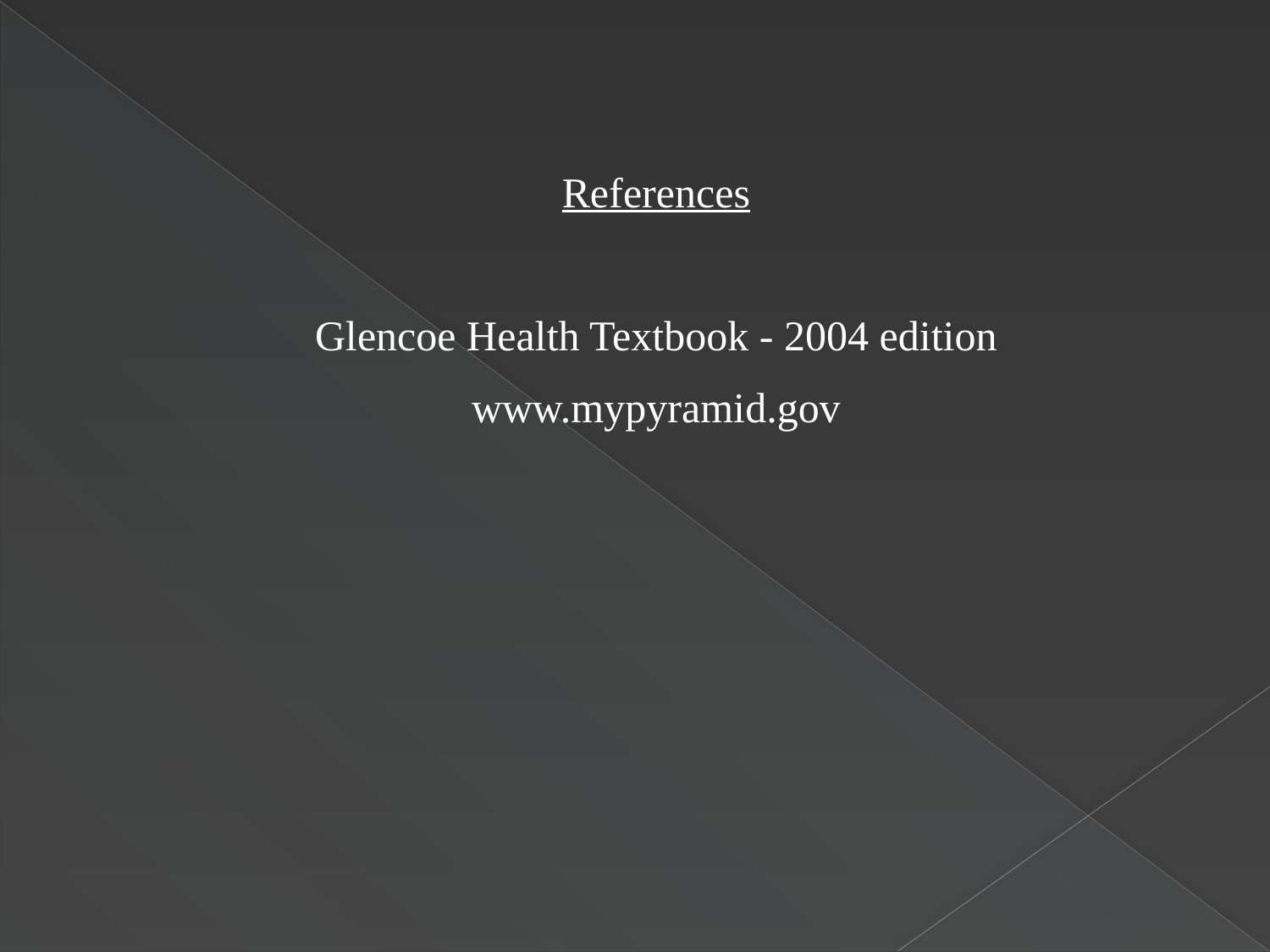

References

Glencoe Health Textbook - 2004 edition
www.mypyramid.gov